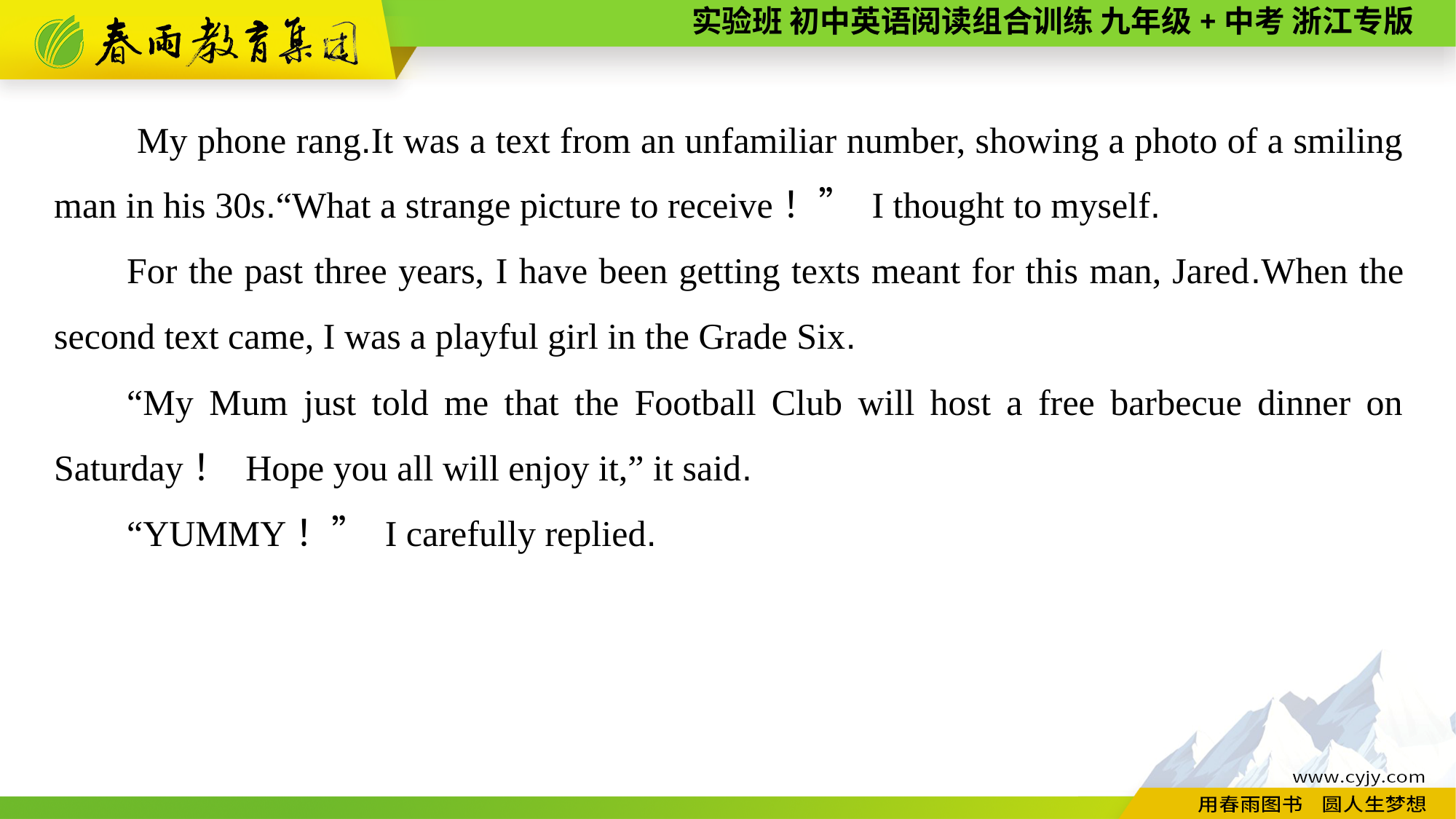

My phone rang.It was a text from an unfamiliar number, showing a photo of a smiling man in his 30s.“What a strange picture to receive！” I thought to myself.
For the past three years, I have been getting texts meant for this man, Jared.When the second text came, I was a playful girl in the Grade Six.
“My Mum just told me that the Football Club will host a free barbecue dinner on Saturday！ Hope you all will enjoy it,” it said.
“YUMMY！” I carefully replied.